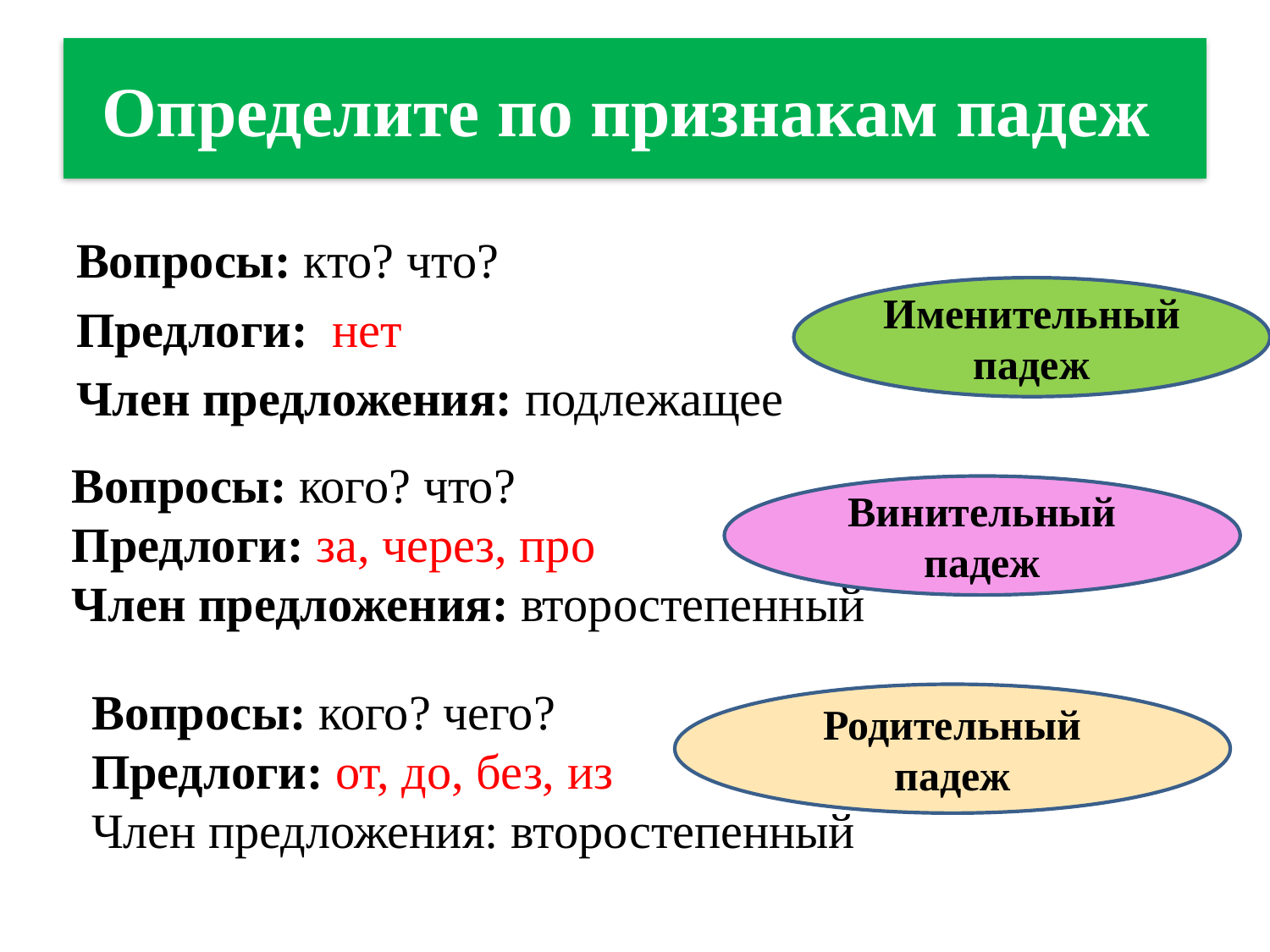

# Определите по признакам падеж
Вопросы: кто? что?
Предлоги:  нет
Член предложения: подлежащее
Именительный падеж
Вопросы: кого? что?
Предлоги: за, через, про
Член предложения: второстепенный
Винительный падеж
Вопросы: кого? чего?
Предлоги: от, до, без, из
Член предложения: второстепенный
Родительный падеж